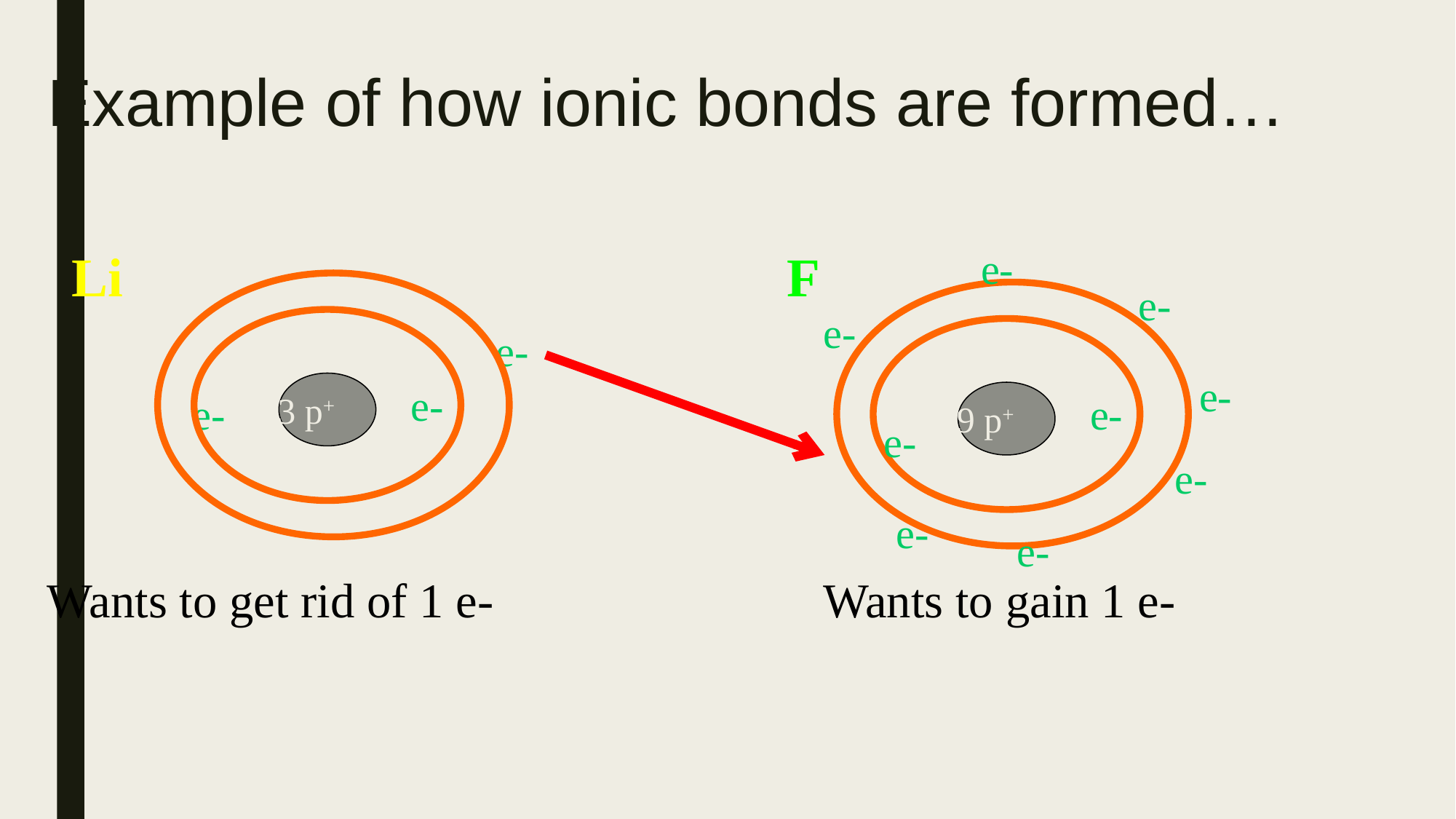

# Example of how ionic bonds are formed…
Li

3 p+
F

9 p+
e-
e-
e-
e-
e-
e-
e-
e-
e-
e-
e-
e-
Wants to get rid of 1 e-
Wants to gain 1 e-